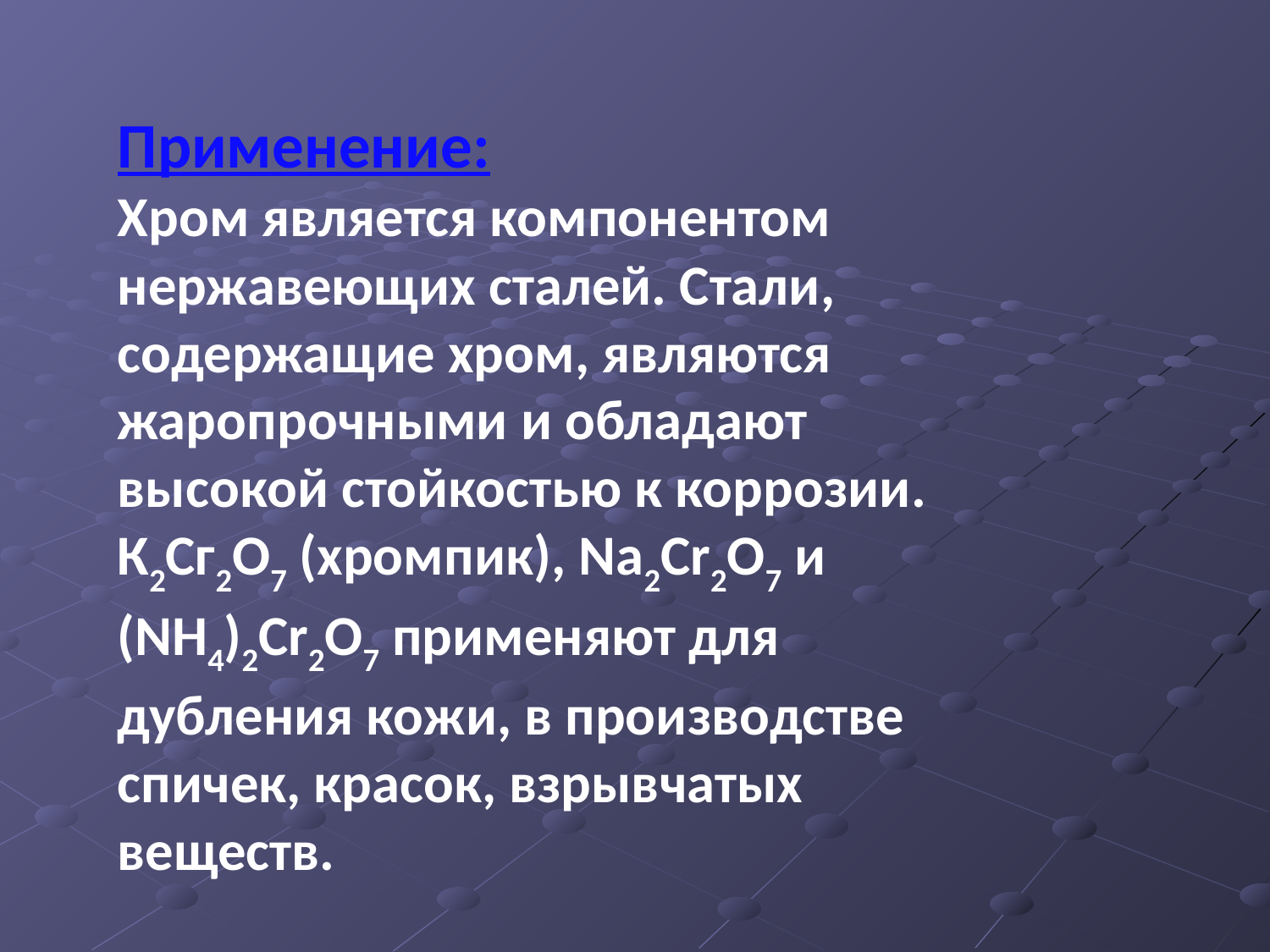

Применение:
Хром является компонентом нержавеющих сталей. Стали, содержащие хром, являются жаропрочными и обладают высокой стойкостью к коррозии.
К2Сг2О7 (хромпик), Na2Cr2O7 и (NH4)2Cr2O7 применяют для дубления кожи, в производстве спичек, красок, взрывчатых веществ.